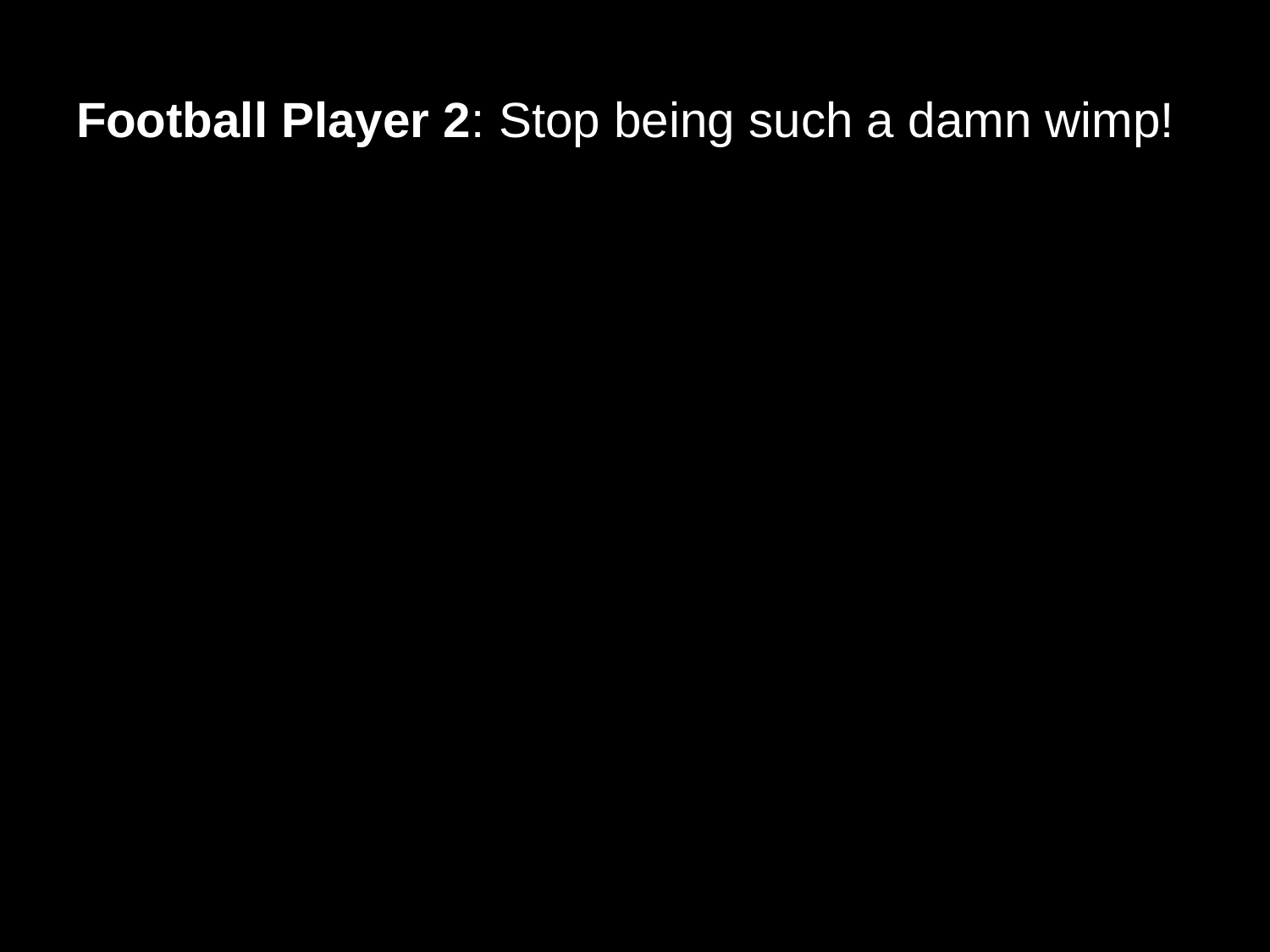

# Football Player 2: Stop being such a damn wimp!